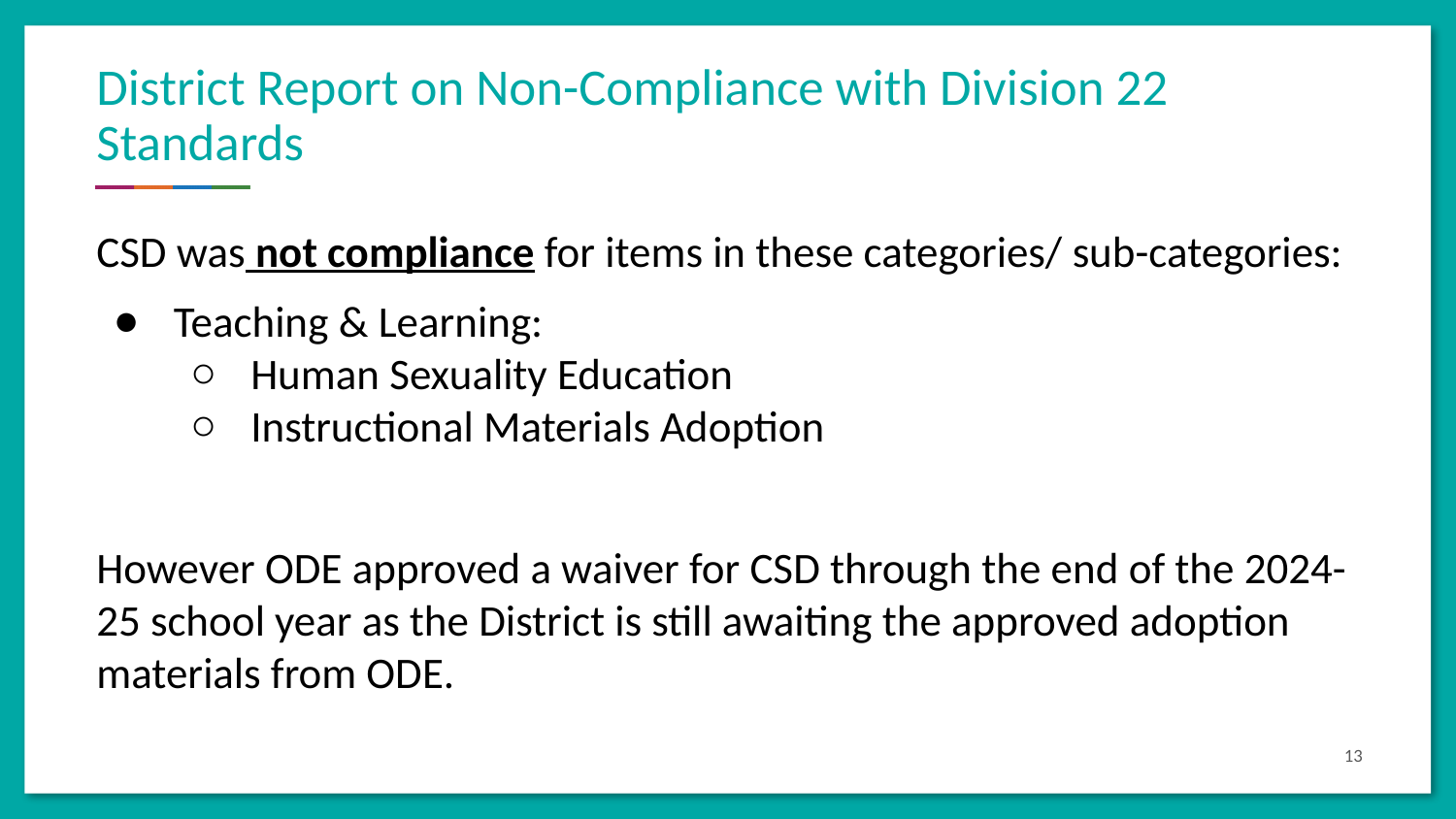

# District Report on Non-Compliance with Division 22 Standards
CSD was not compliance for items in these categories/ sub-categories:
Teaching & Learning:
Human Sexuality Education
Instructional Materials Adoption

However ODE approved a waiver for CSD through the end of the 2024-25 school year as the District is still awaiting the approved adoption materials from ODE.

13